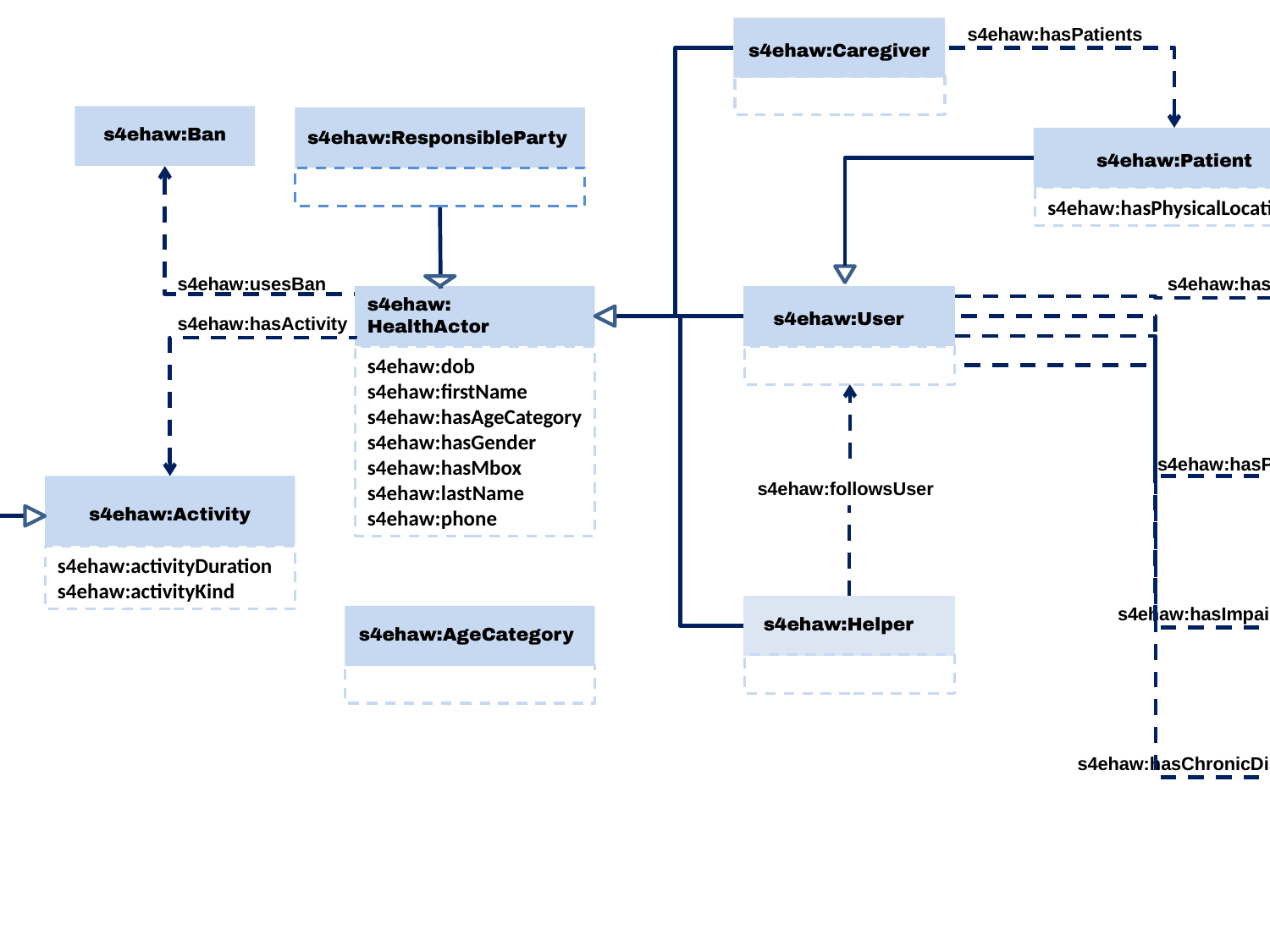

s4ehaw:hasPatients

s4ehaw:Caregiver

s4ehaw:Ban

s4ehaw:ResponsibleParty

s4ehaw:Patient

s4ehaw:hasPhysicalLocation

s4ehaw:usesBan

s4ehaw:hasHabit

s4ehaw:
HealthActor

s4ehaw:User

s4ehaw:Habit
s4ehaw:hasActivity

s4ehaw:dob
s4ehaw:firstName
s4ehaw:hasAgeCategory
s4ehaw:hasGender
s4ehaw:hasMbox
s4ehaw:lastName
s4ehaw:phone

s4ehaw:
DailyActivity

s4ehaw:hasPosture

s4ehaw:Posture
s4ehaw:followsUser

s4ehaw:Activity

s4ehaw:activityDuration
s4ehaw:activityKind

s4ehaw:Helper
s4ehaw:hasImpairment

s4ehaw:AgeCategory
s4ehaw:
Impairment
s4ehaw:
NocturnalActivity

s4ehaw:hasChronicDisease

s4ehaw:
ChronicDisease